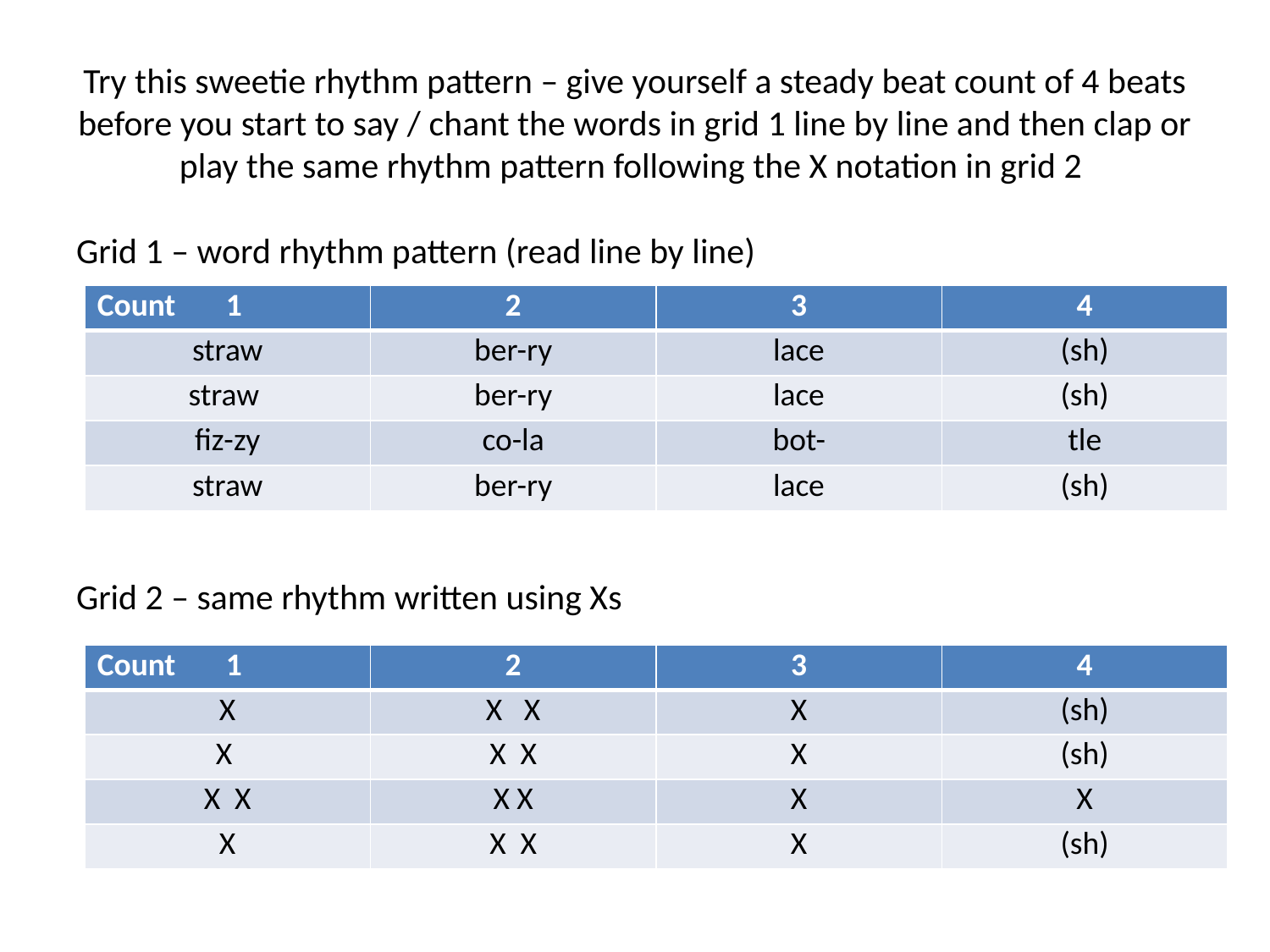

# Try this sweetie rhythm pattern – give yourself a steady beat count of 4 beats before you start to say / chant the words in grid 1 line by line and then clap or play the same rhythm pattern following the X notation in grid 2
Grid 1 – word rhythm pattern (read line by line)

Grid 2 – same rhythm written using Xs

| Count 1 | 2 | 3 | 4 |
| --- | --- | --- | --- |
| straw | ber-ry | lace | (sh) |
| straw | ber-ry | lace | (sh) |
| fiz-zy | co-la | bot- | tle |
| straw | ber-ry | lace | (sh) |
| Count 1 | 2 | 3 | 4 |
| --- | --- | --- | --- |
| X | X X | X | (sh) |
| X | X X | X | (sh) |
| X X | X X | X | X |
| X | X X | X | (sh) |